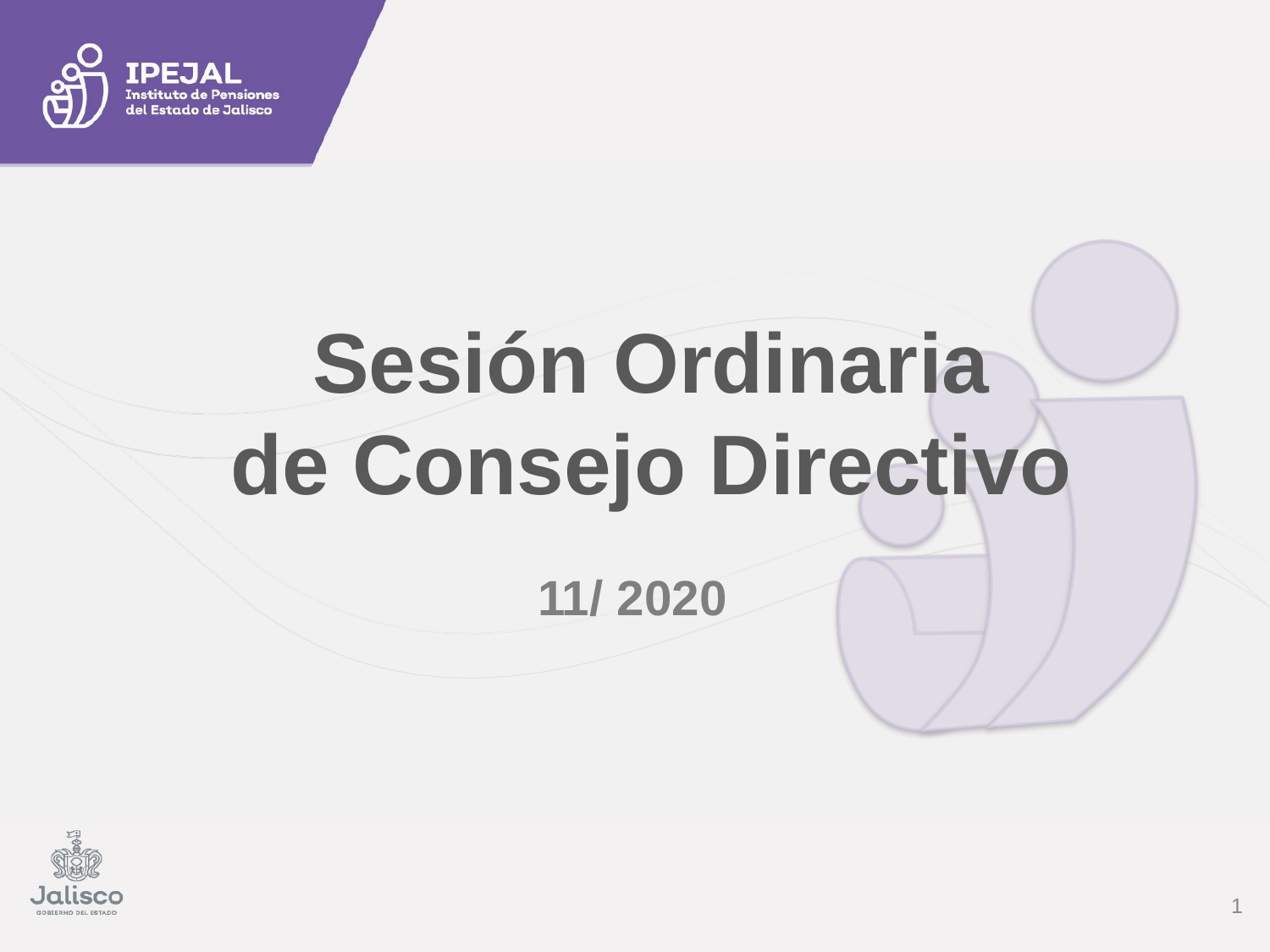

Sesión Ordinaria
de Consejo Directivo

11/ 2020
1